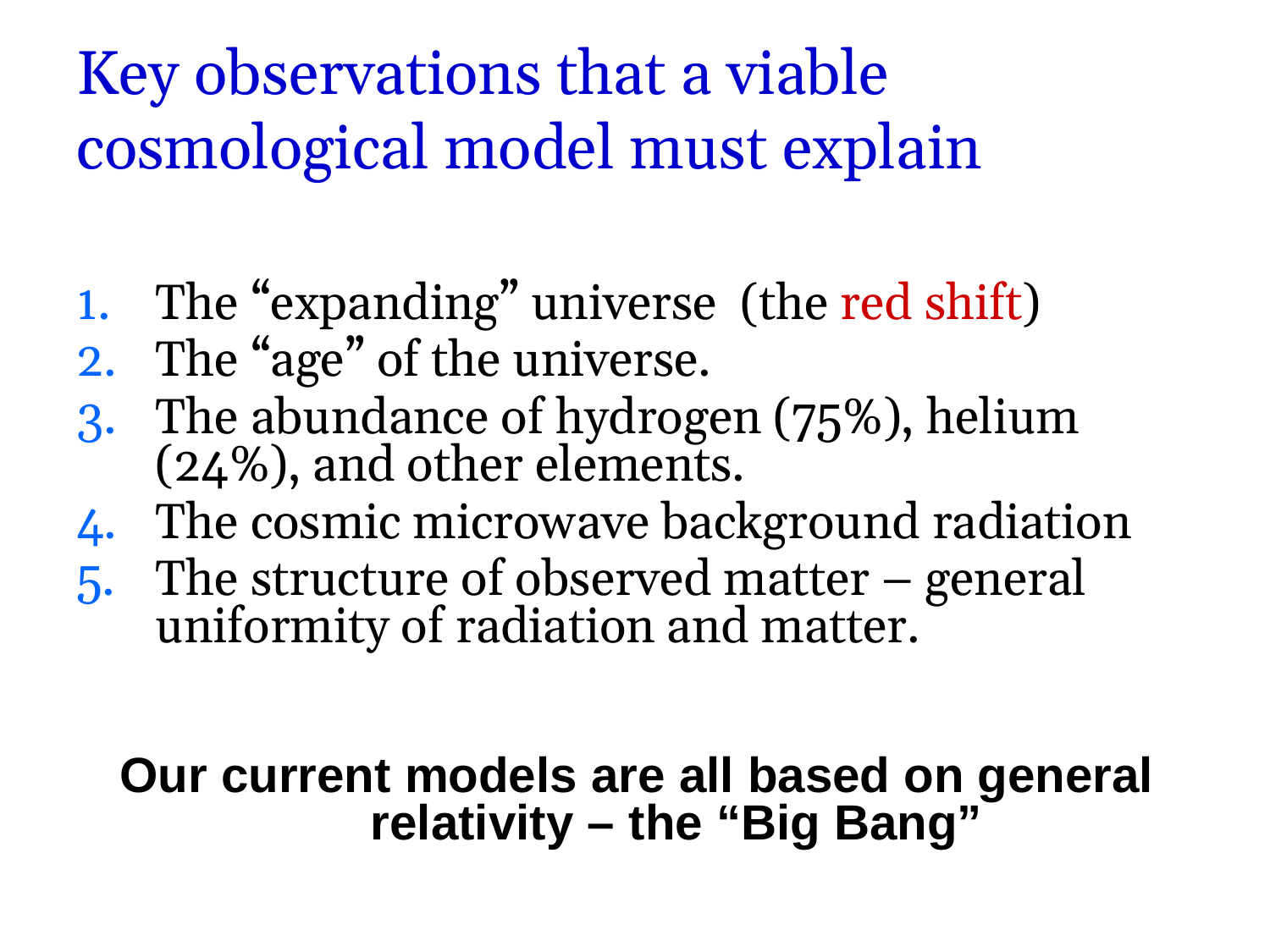

# Key observations that a viable cosmological model must explain
The “expanding” universe  (the red shift)
The “age” of the universe.
The abundance of hydrogen (75%), helium (24%), and other elements.
The cosmic microwave background radiation
The structure of observed matter – general uniformity of radiation and matter.
Our current models are all based on general relativity – the “Big Bang”